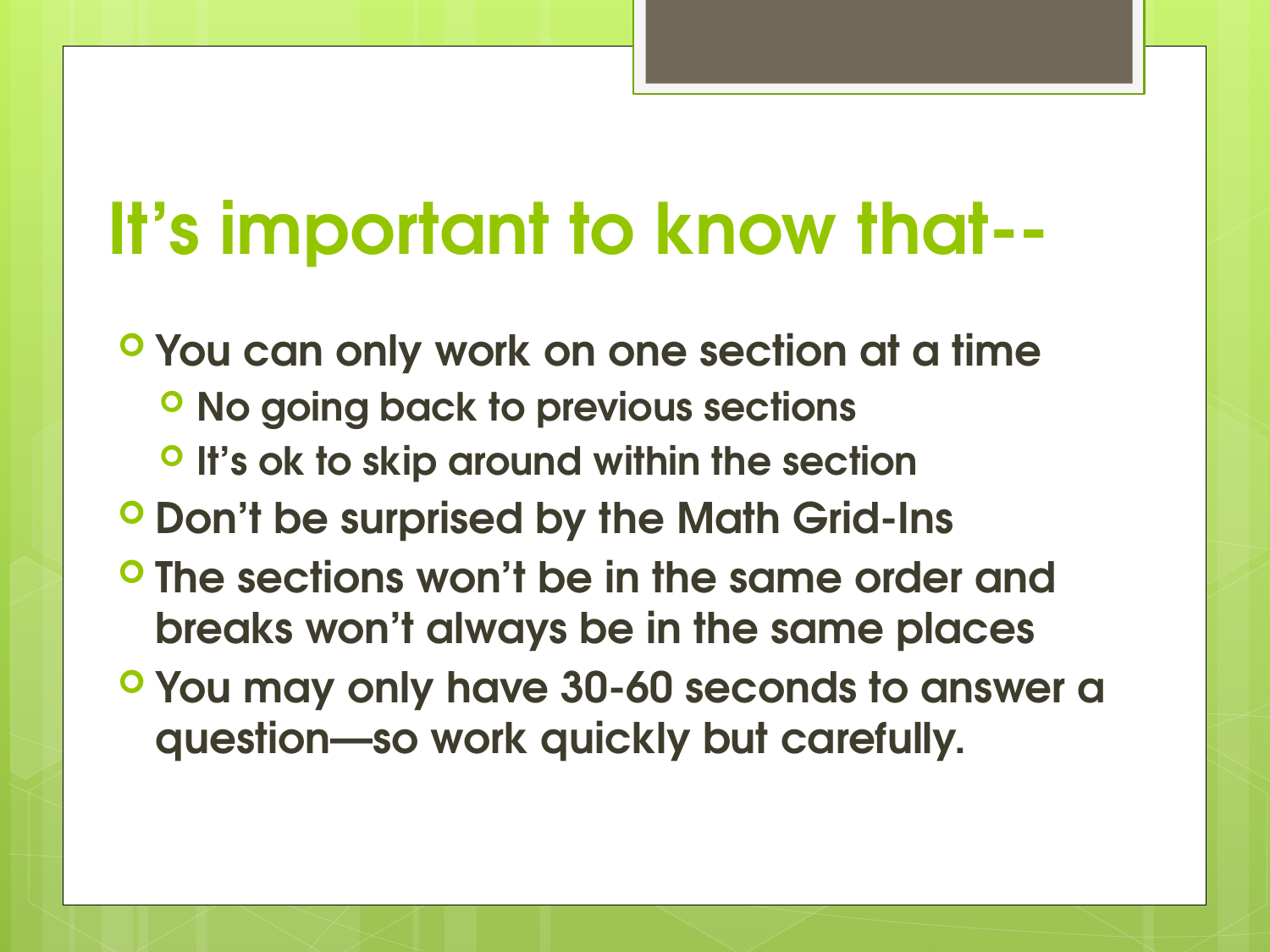

# It’s important to know that--
You can only work on one section at a time
No going back to previous sections
It’s ok to skip around within the section
Don’t be surprised by the Math Grid-Ins
The sections won’t be in the same order and breaks won’t always be in the same places
You may only have 30-60 seconds to answer a question—so work quickly but carefully.